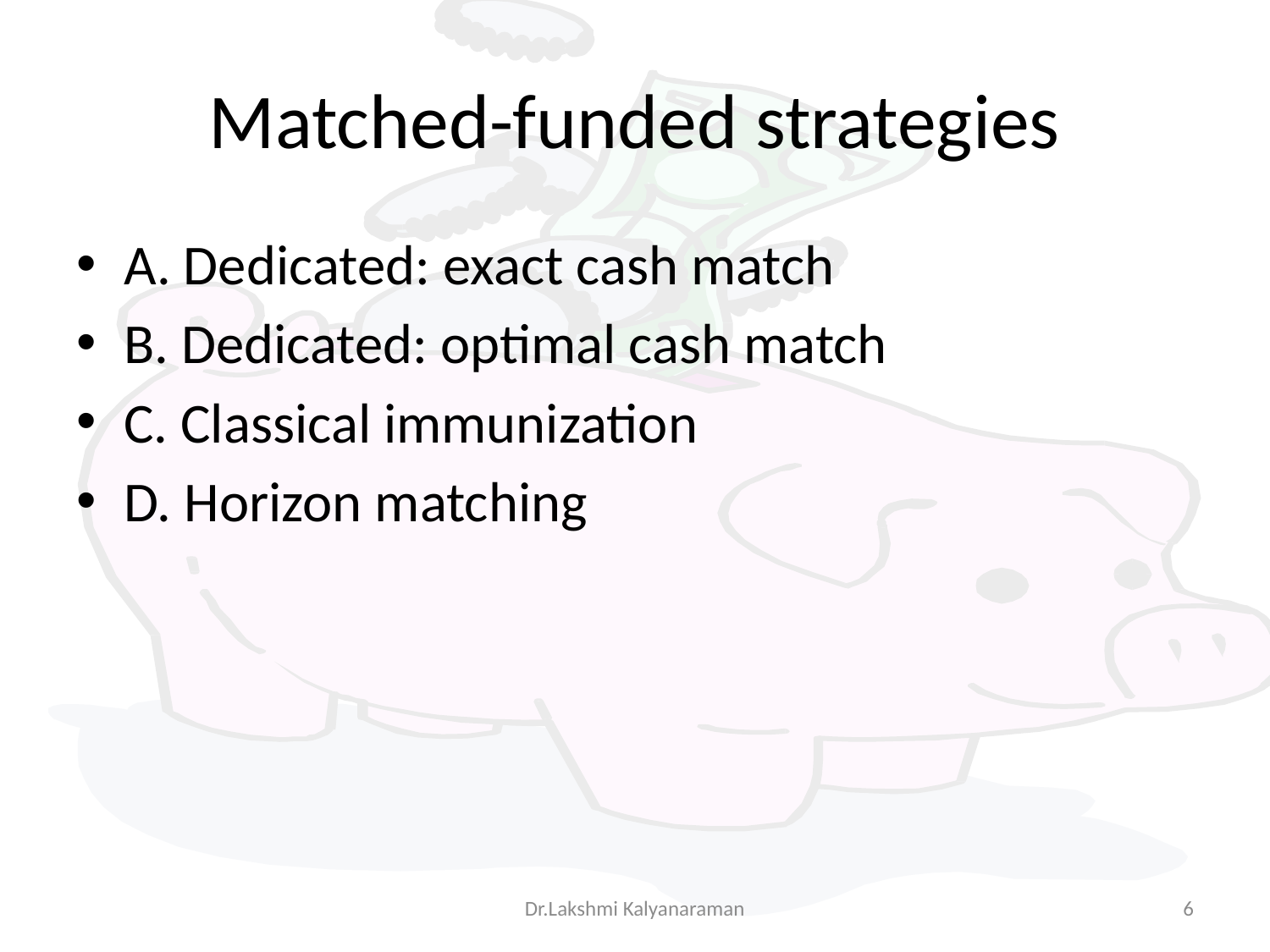

# Matched-funded strategies
A. Dedicated: exact cash match
B. Dedicated: optimal cash match
C. Classical immunization
D. Horizon matching
Dr.Lakshmi Kalyanaraman
6